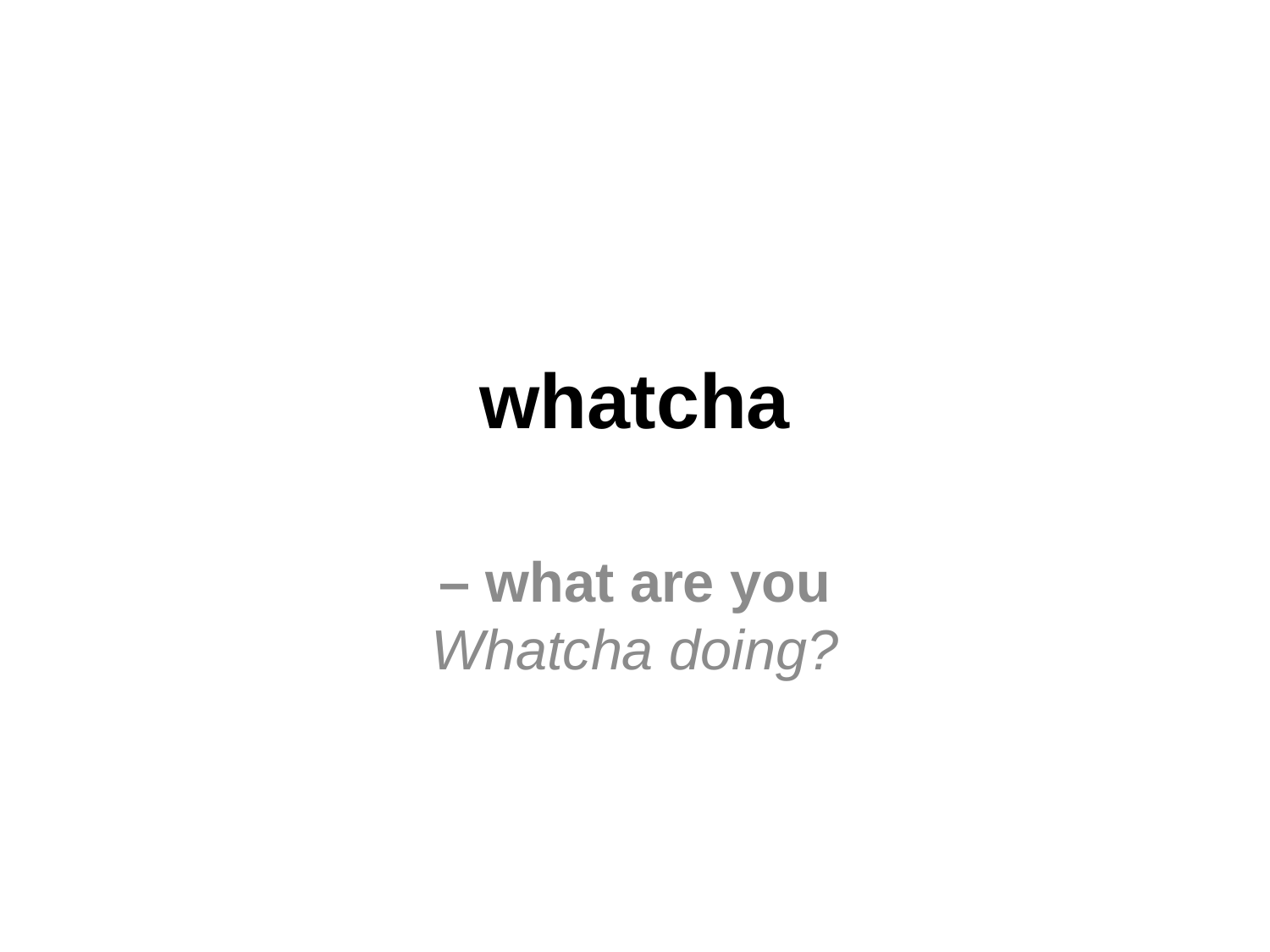

# whatcha
– what are you
Whatcha doing?